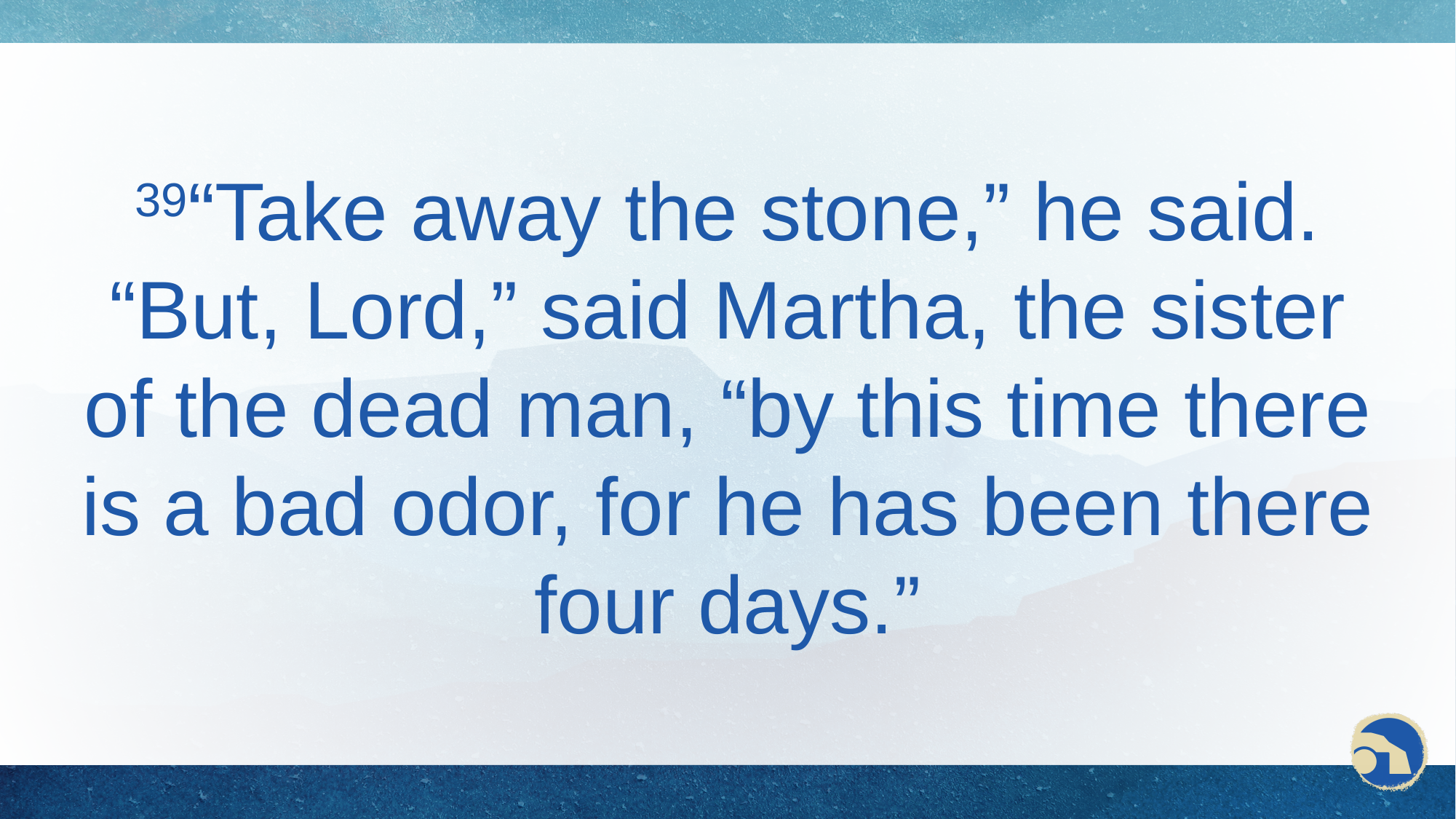

# 39“Take away the stone,” he said. “But, Lord,” said Martha, the sister of the dead man, “by this time there is a bad odor, for he has been there four days.”